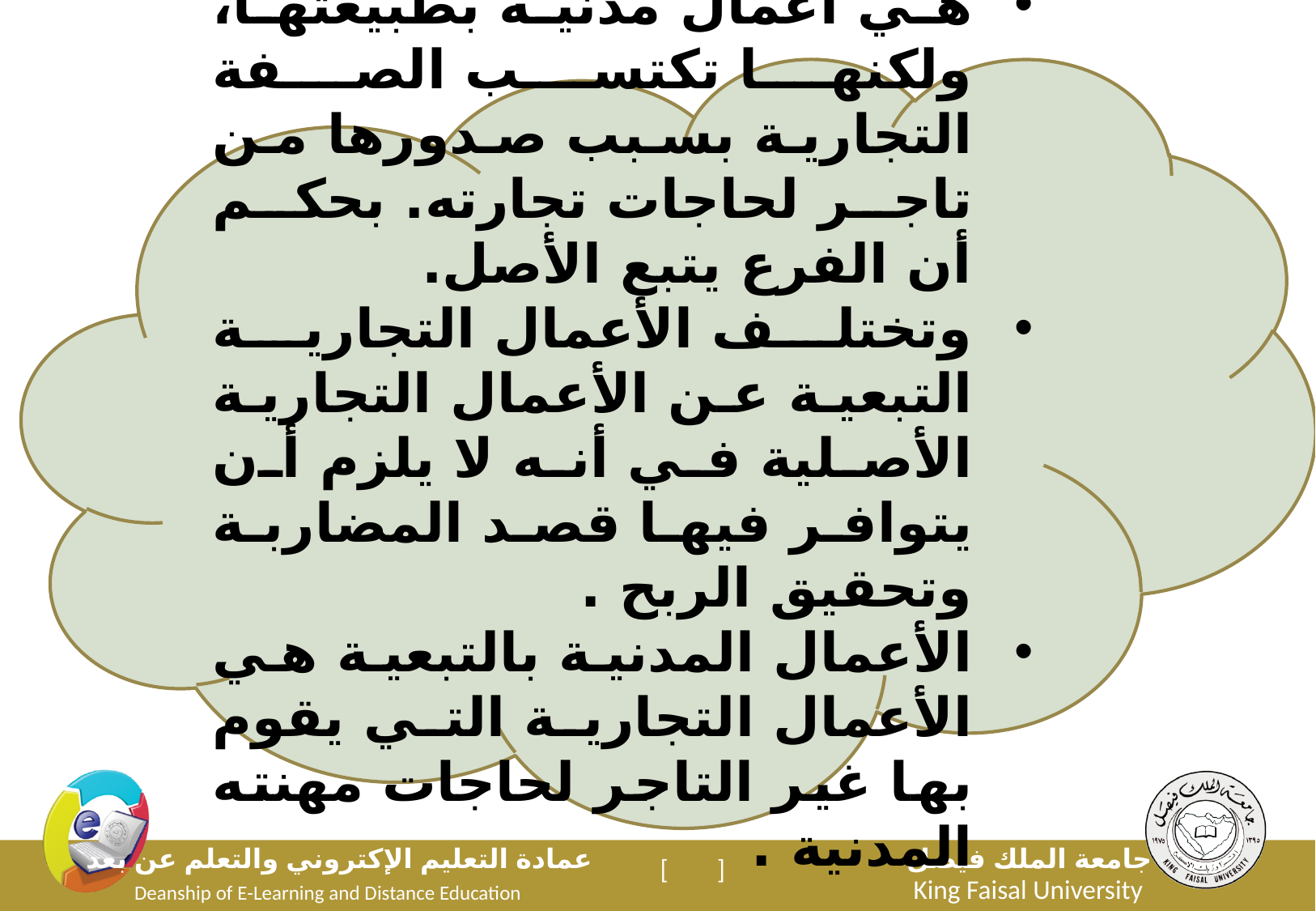

هي أعمال مدنية بطبيعتها، ولكنها تكتسب الصفة التجارية بسبب صدورها من تاجر لحاجات تجارته. بحكم أن الفرع يتبع الأصل.
وتختلف الأعمال التجارية التبعية عن الأعمال التجارية الأصلية في أنه لا يلزم أن يتوافر فيها قصد المضاربة وتحقيق الربح .
الأعمال المدنية بالتبعية هي الأعمال التجارية التي يقوم بها غير التاجر لحاجات مهنته المدنية .